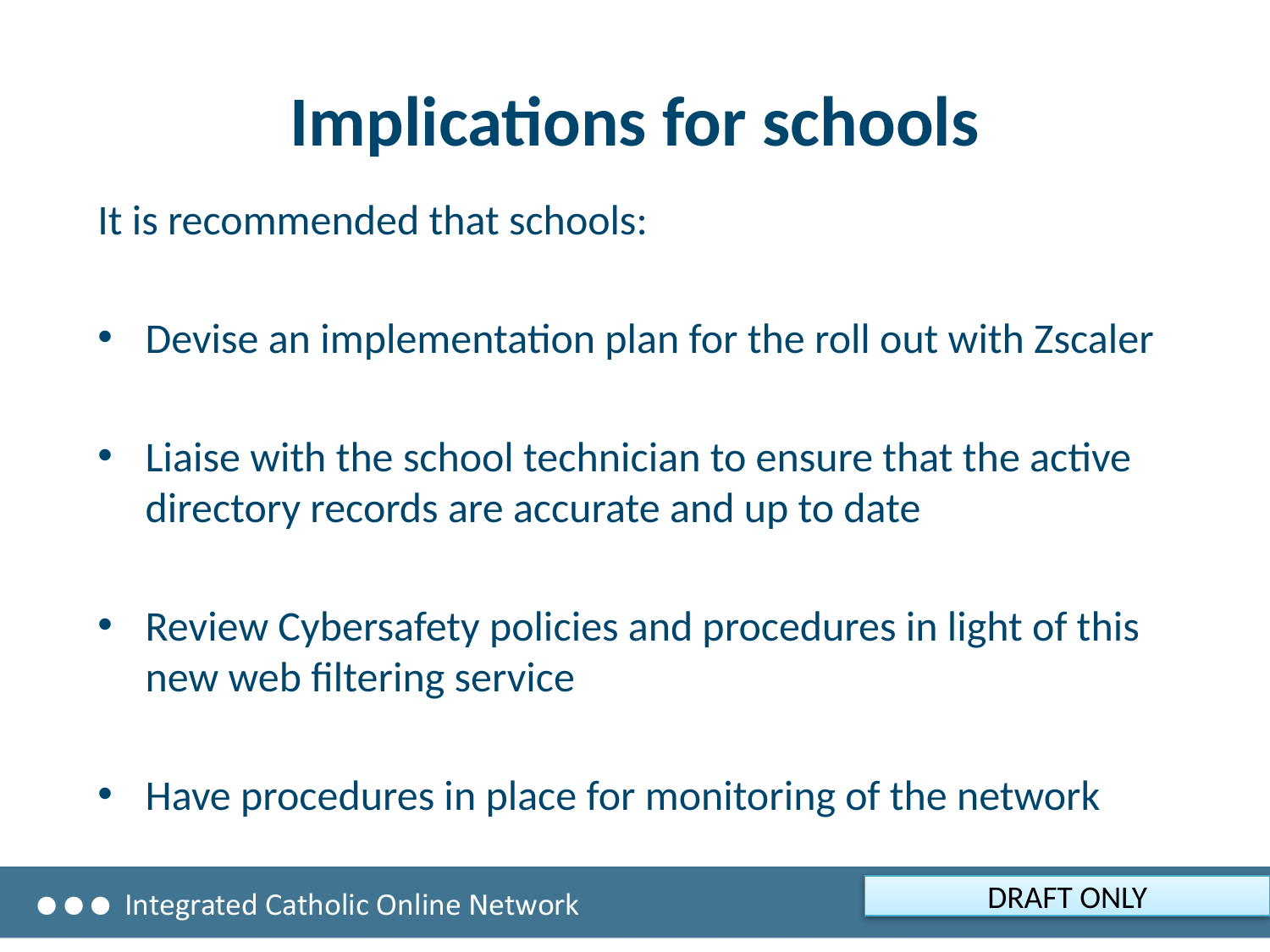

# Implications for schools
It is recommended that schools:

Devise an implementation plan for the roll out with Zscaler

Liaise with the school technician to ensure that the active directory records are accurate and up to date

Review Cybersafety policies and procedures in light of this new web filtering service

Have procedures in place for monitoring of the network

DRAFT ONLY